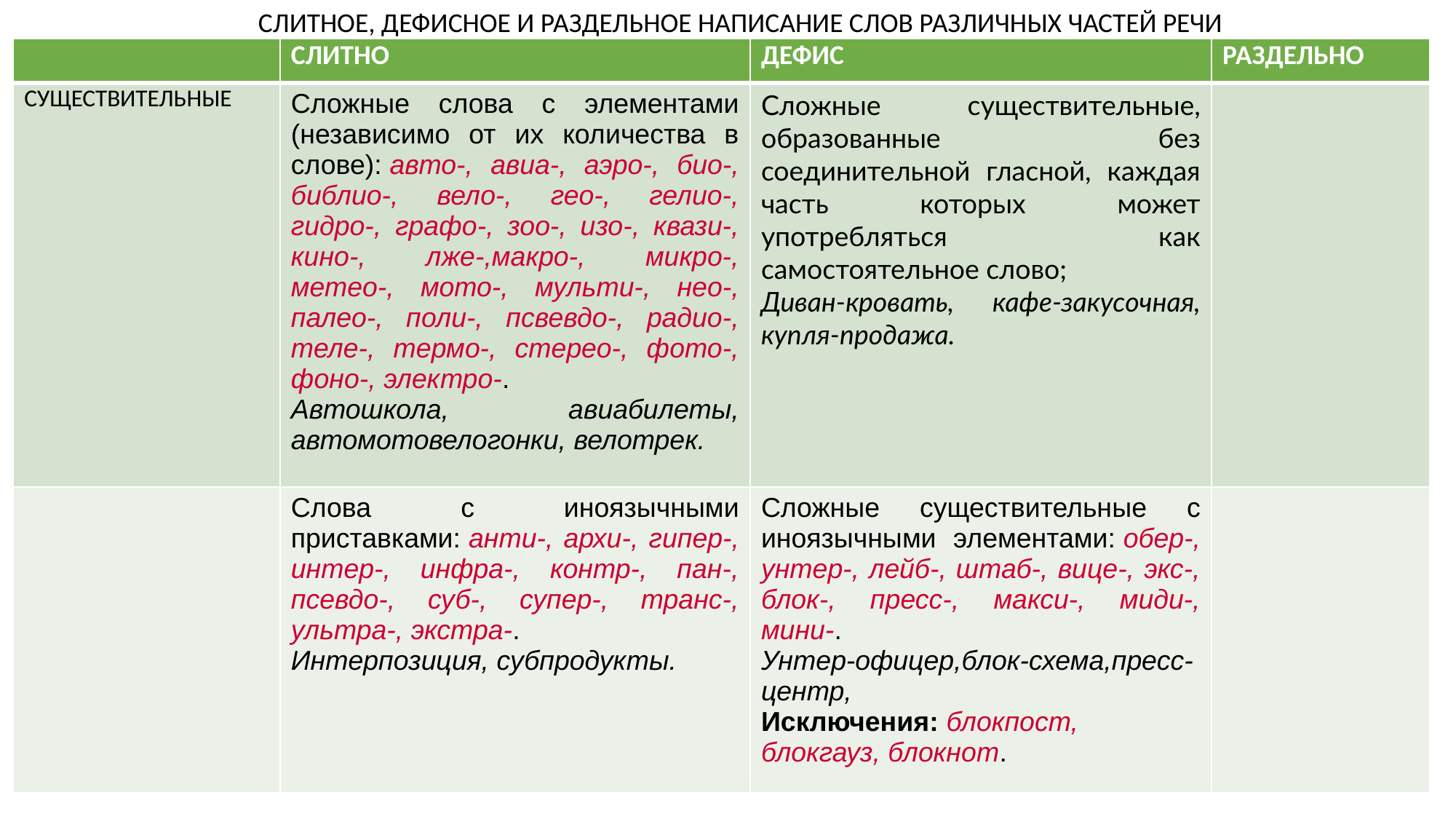

СЛИТНОЕ, ДЕФИСНОЕ И РАЗДЕЛЬНОЕ НАПИСАНИЕ СЛОВ РАЗЛИЧНЫХ ЧАСТЕЙ РЕЧИ

|  | СЛИТНО | ДЕФИС | РАЗДЕЛЬНО |
| --- | --- | --- | --- |
| СУЩЕСТВИТЕЛЬНЫЕ | Сложные слова с элементами (независимо от их количества в слове): авто-, авиа-, аэро-, био-, библио-, вело-, гео-, гелио-, гидро-, графо-, зоо-, изо-, квази-, кино-, лже-,макро-, микро-, метео-, мото-, мульти-, нео-, палео-, поли-, псвевдо-, радио-, теле-, термо-, стерео-, фото-, фоно-, электро-. Автошкола, авиабилеты, автомотовелогонки, велотрек. | Сложные существительные, образованные без соединительной гласной, каждая часть которых может употребляться как самостоятельное слово; Диван-кровать, кафе-закусочная, купля-продажа. |  |
|  | Слова с иноязычными приставками: анти-, архи-, гипер-, интер-, инфра-, контр-, пан-, псевдо-, суб-, супер-, транс-, ультра-, экстра-. Интерпозиция, субпродукты. | Сложные существительные с иноязычными элементами: обер-, унтер-, лейб-, штаб-, вице-, экс-, блок-, пресс-, макси-, миди-, мини-. Унтер-офицер,блок-схема,пресс-центр, Исключения: блокпост, блокгауз, блокнот. |  |